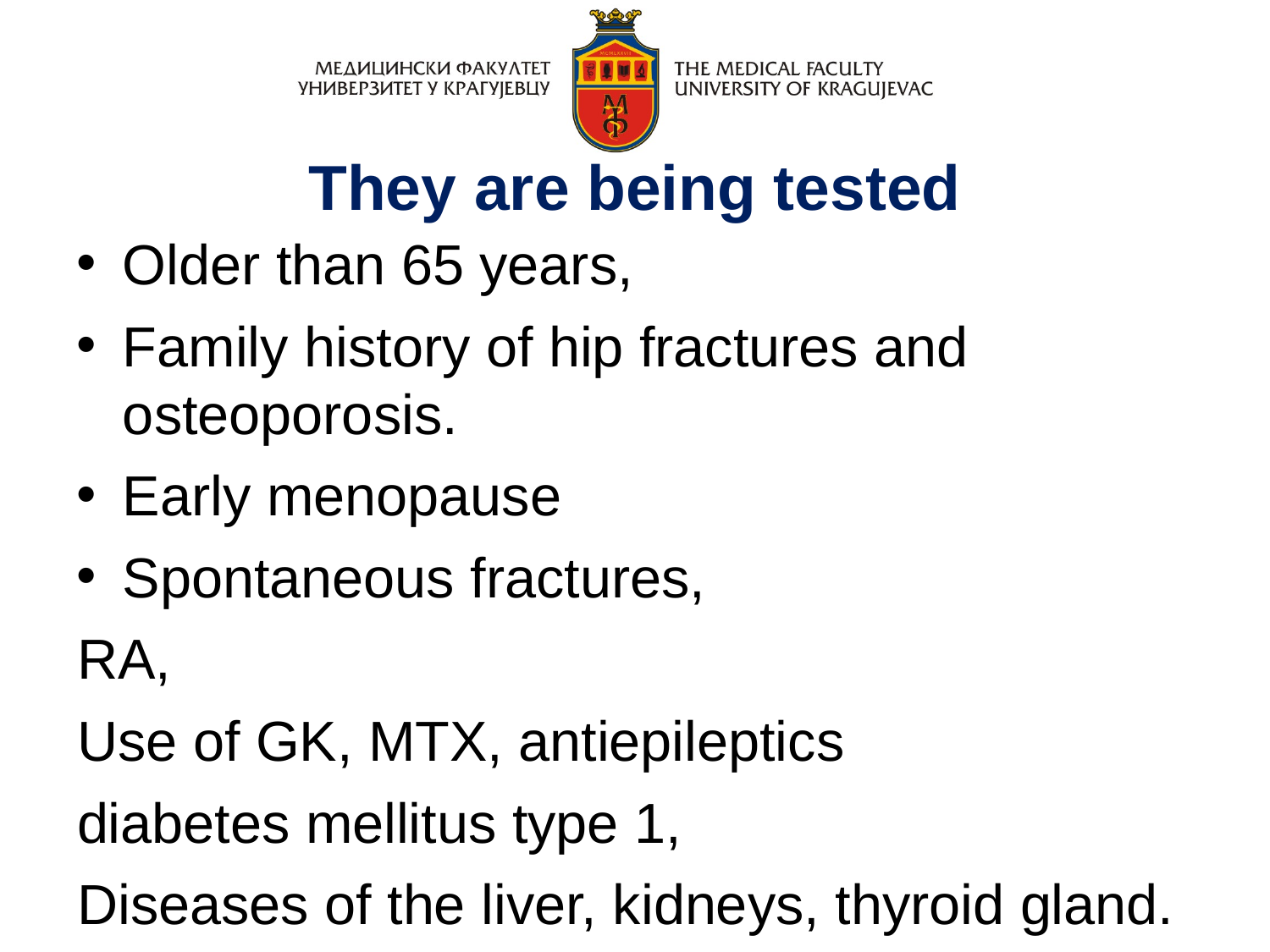

They are being tested
Older than 65 years,
Family history of hip fractures and osteoporosis.
Early menopause
Spontaneous fractures,
RA,
Use of GK, MTX, antiepileptics
diabetes mellitus type 1,
Diseases of the liver, kidneys, thyroid gland.